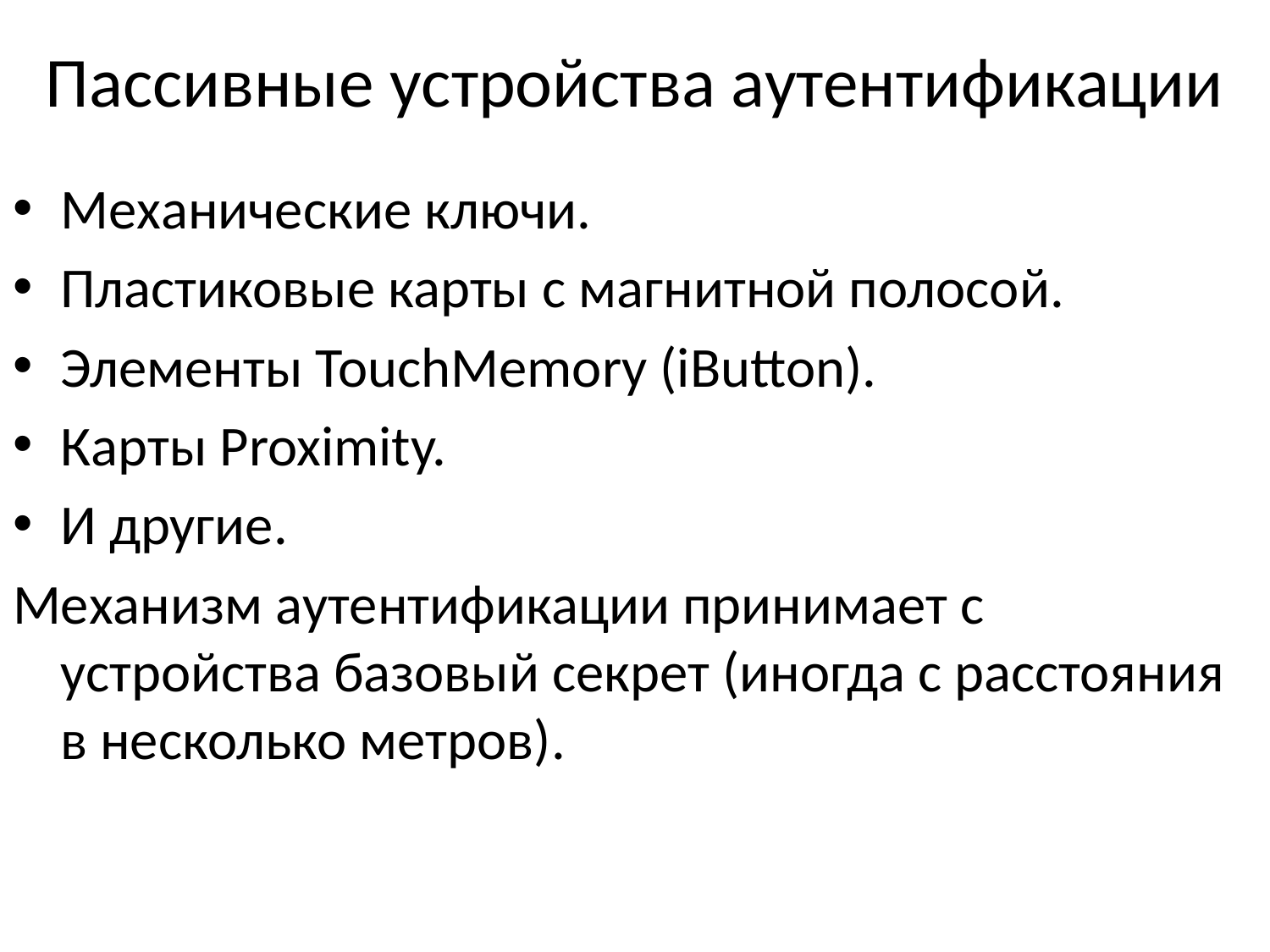

# Пассивные устройства аутентификации
Механические ключи.
Пластиковые карты с магнитной полосой.
Элементы TouchMemory (iButton).
Карты Proximity.
И другие.
Механизм аутентификации принимает с устройства базовый секрет (иногда с расстояния в несколько метров).